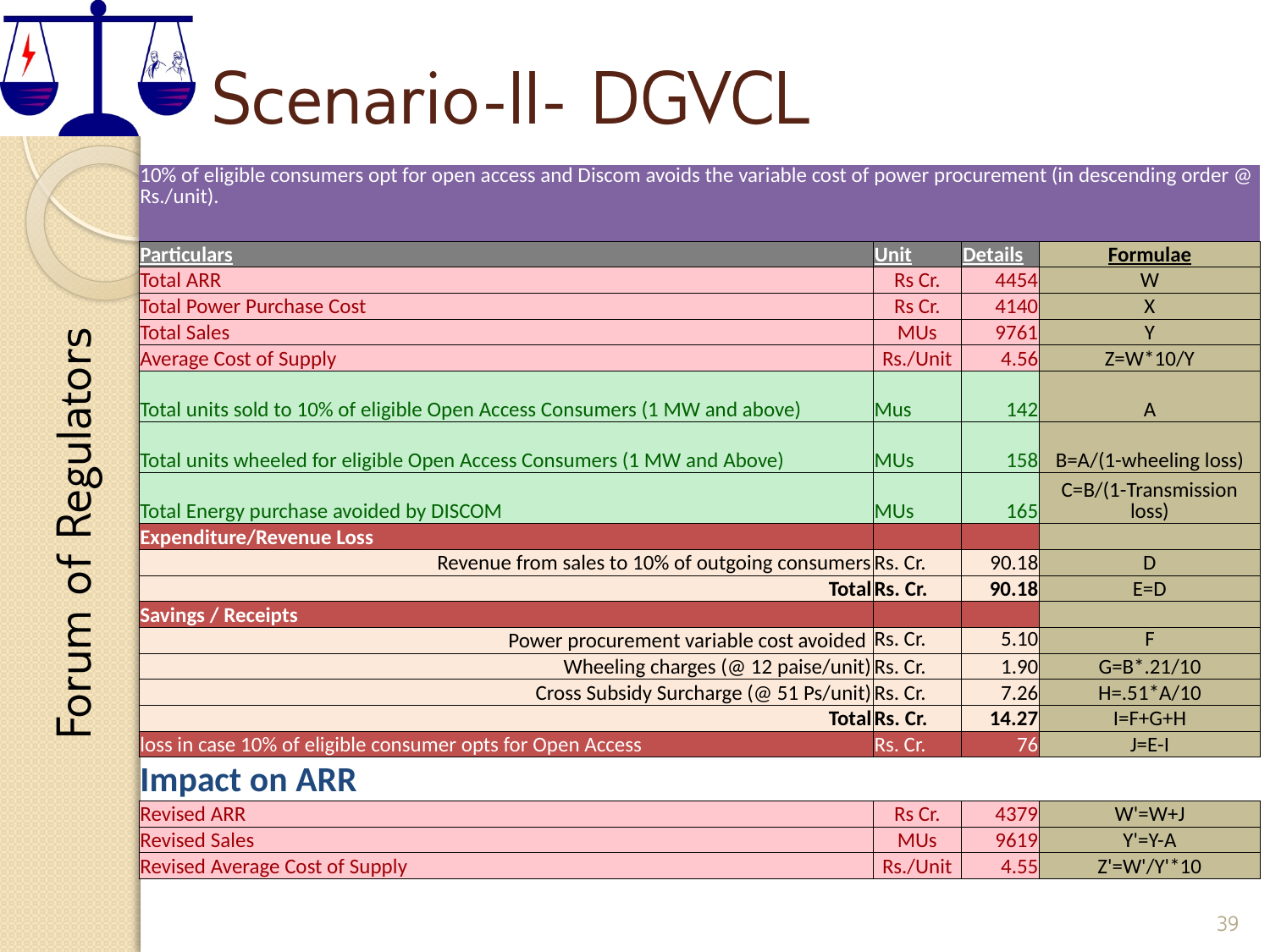

# Scenario-II- DGVCL
| 10% of eligible consumers opt for open access and Discom avoids the variable cost of power procurement (in descending order @ Rs./unit). |  |  |  |
| --- | --- | --- | --- |
| Particulars | Unit | Details | Formulae |
| Total ARR | Rs Cr. | 4454 | W |
| Total Power Purchase Cost | Rs Cr. | 4140 | X |
| Total Sales | MUs | 9761 | Y |
| Average Cost of Supply | Rs./Unit | 4.56 | Z=W\*10/Y |
| Total units sold to 10% of eligible Open Access Consumers (1 MW and above) | Mus | 142 | A |
| Total units wheeled for eligible Open Access Consumers (1 MW and Above) | MUs | 158 | B=A/(1-wheeling loss) |
| Total Energy purchase avoided by DISCOM | MUs | 165 | C=B/(1-Transmission loss) |
| Expenditure/Revenue Loss |  |  |  |
| Revenue from sales to 10% of outgoing consumers | Rs. Cr. | 90.18 | D |
| Total | Rs. Cr. | 90.18 | E=D |
| Savings / Receipts |  |  |  |
| Power procurement variable cost avoided | Rs. Cr. | 5.10 | F |
| Wheeling charges (@ 12 paise/unit) | Rs. Cr. | 1.90 | G=B\*.21/10 |
| Cross Subsidy Surcharge (@ 51 Ps/unit) | Rs. Cr. | 7.26 | H=.51\*A/10 |
| Total | Rs. Cr. | 14.27 | I=F+G+H |
| loss in case 10% of eligible consumer opts for Open Access | Rs. Cr. | 76 | J=E-I |
| Impact on ARR |  |  |  |
| Revised ARR | Rs Cr. | 4379 | W'=W+J |
| Revised Sales | MUs | 9619 | Y'=Y-A |
| Revised Average Cost of Supply | Rs./Unit | 4.55 | Z'=W'/Y'\*10 |
39